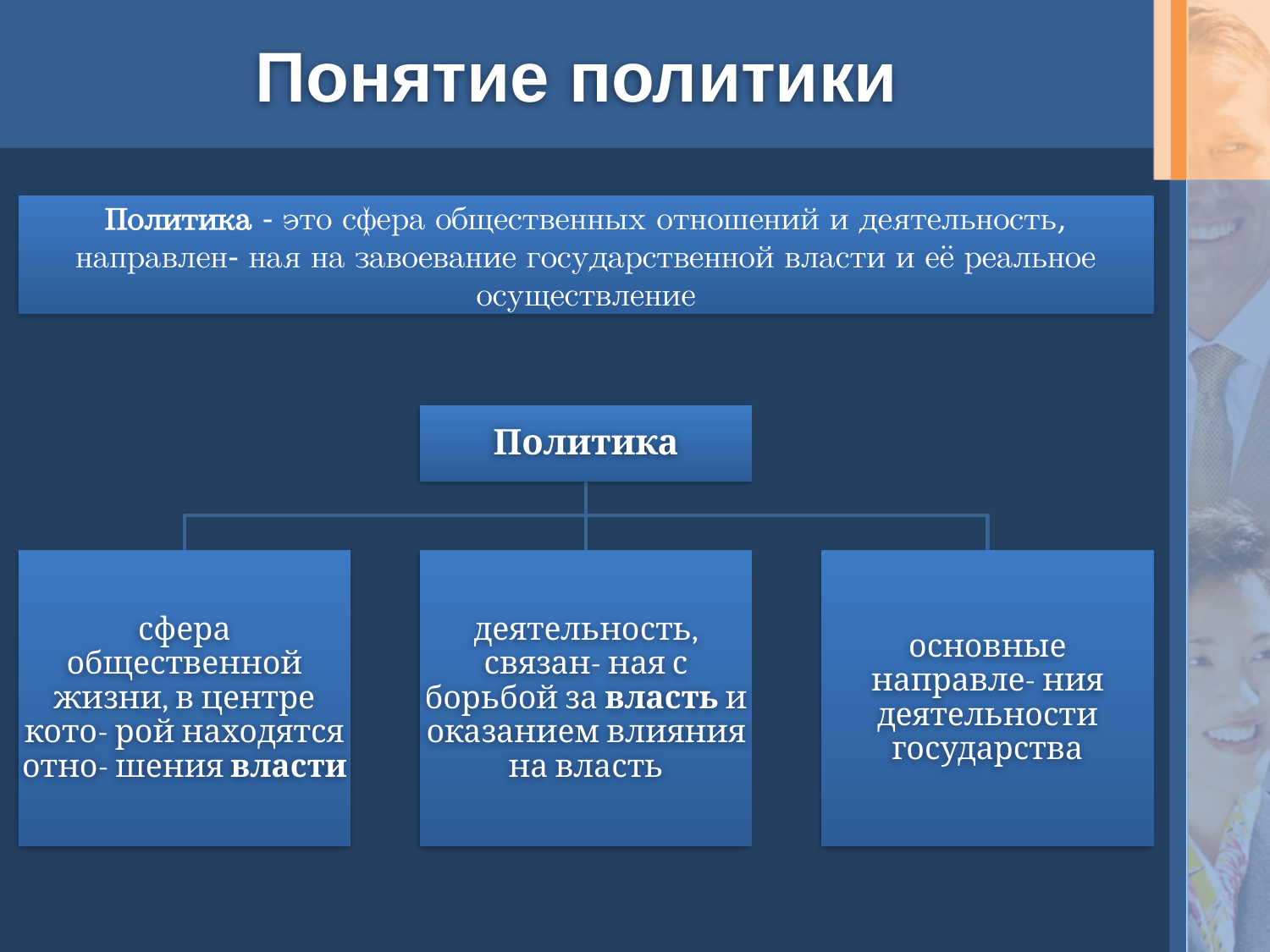

# Понятие политики
Политика - это сфера общественных отношений и деятельность, направлен- ная на завоевание государственной власти и её реальное осуществление

Политика

сфера общественной жизни, в центре кото- рой находятся отно- шения власти

деятельность, связан- ная с борьбой за власть и оказанием влияния на власть

основные направле- ния деятельности государства